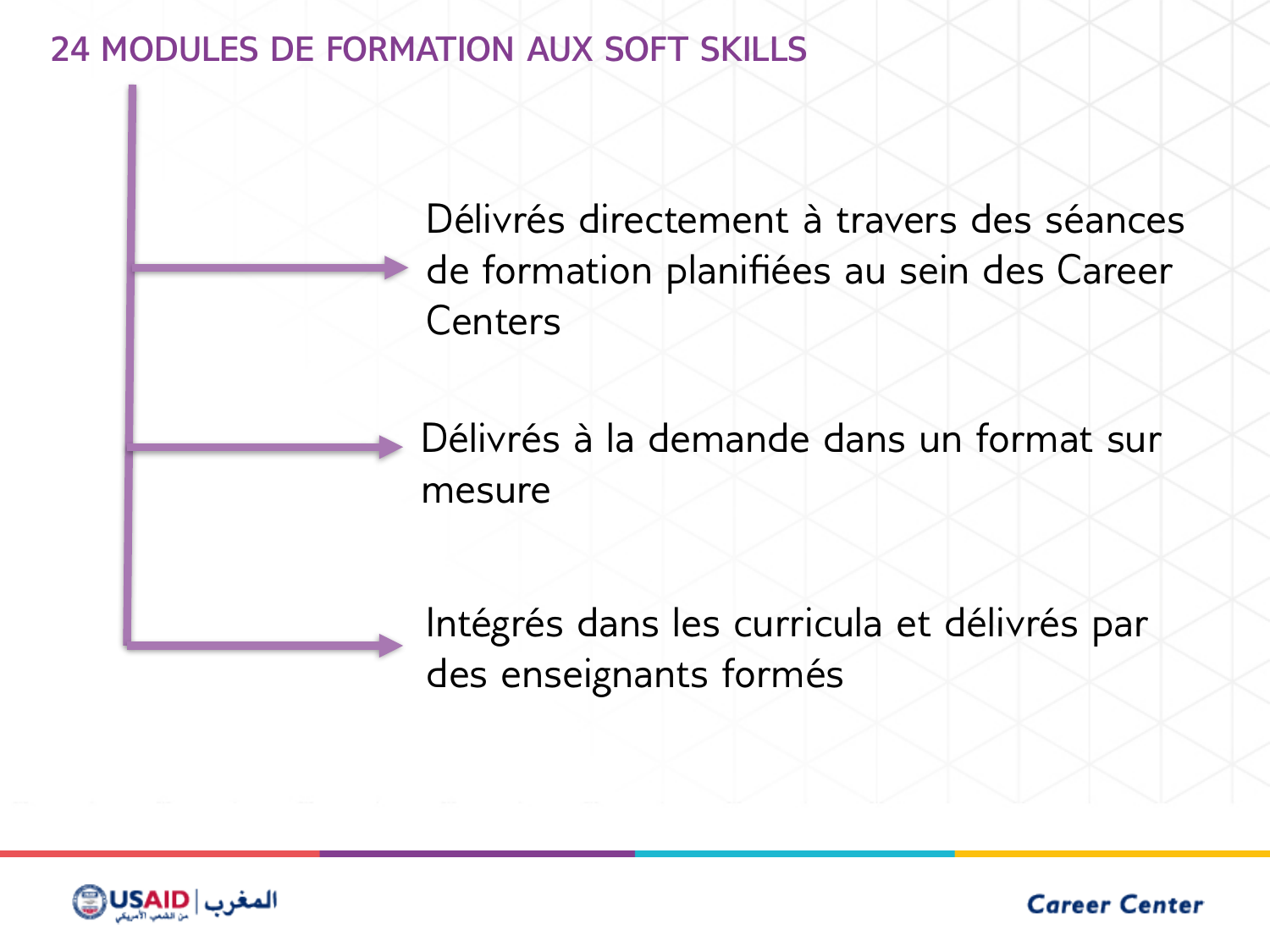

24 modules de formation aux soft skills

Délivrés directement à travers des séances de formation planifiées au sein des Career Centers
Délivrés à la demande dans un format sur mesure
Intégrés dans les curricula et délivrés par des enseignants formés